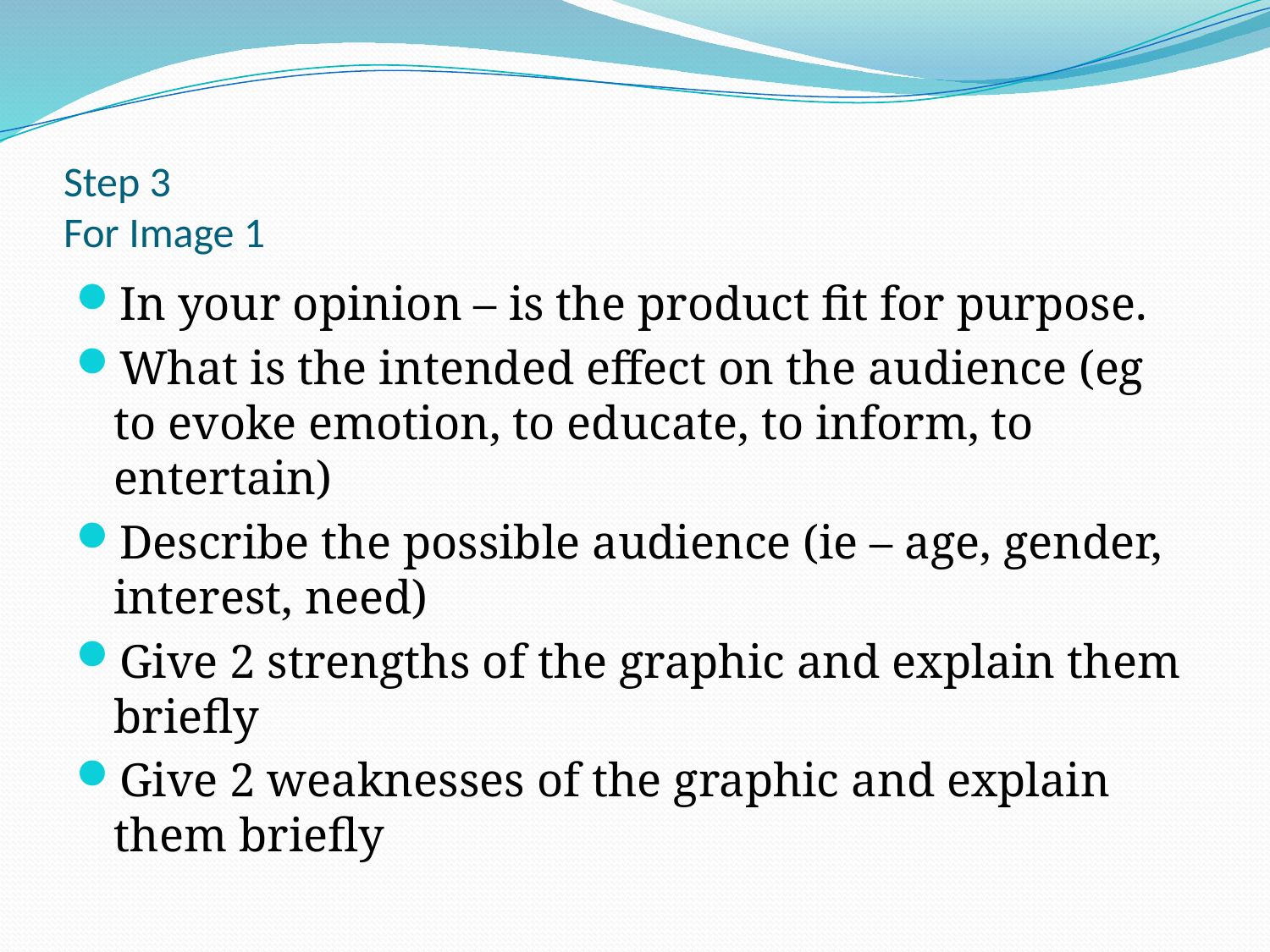

# Step 3 For Image 1
In your opinion – is the product fit for purpose.
What is the intended effect on the audience (eg to evoke emotion, to educate, to inform, to entertain)
Describe the possible audience (ie – age, gender, interest, need)
Give 2 strengths of the graphic and explain them briefly
Give 2 weaknesses of the graphic and explain them briefly